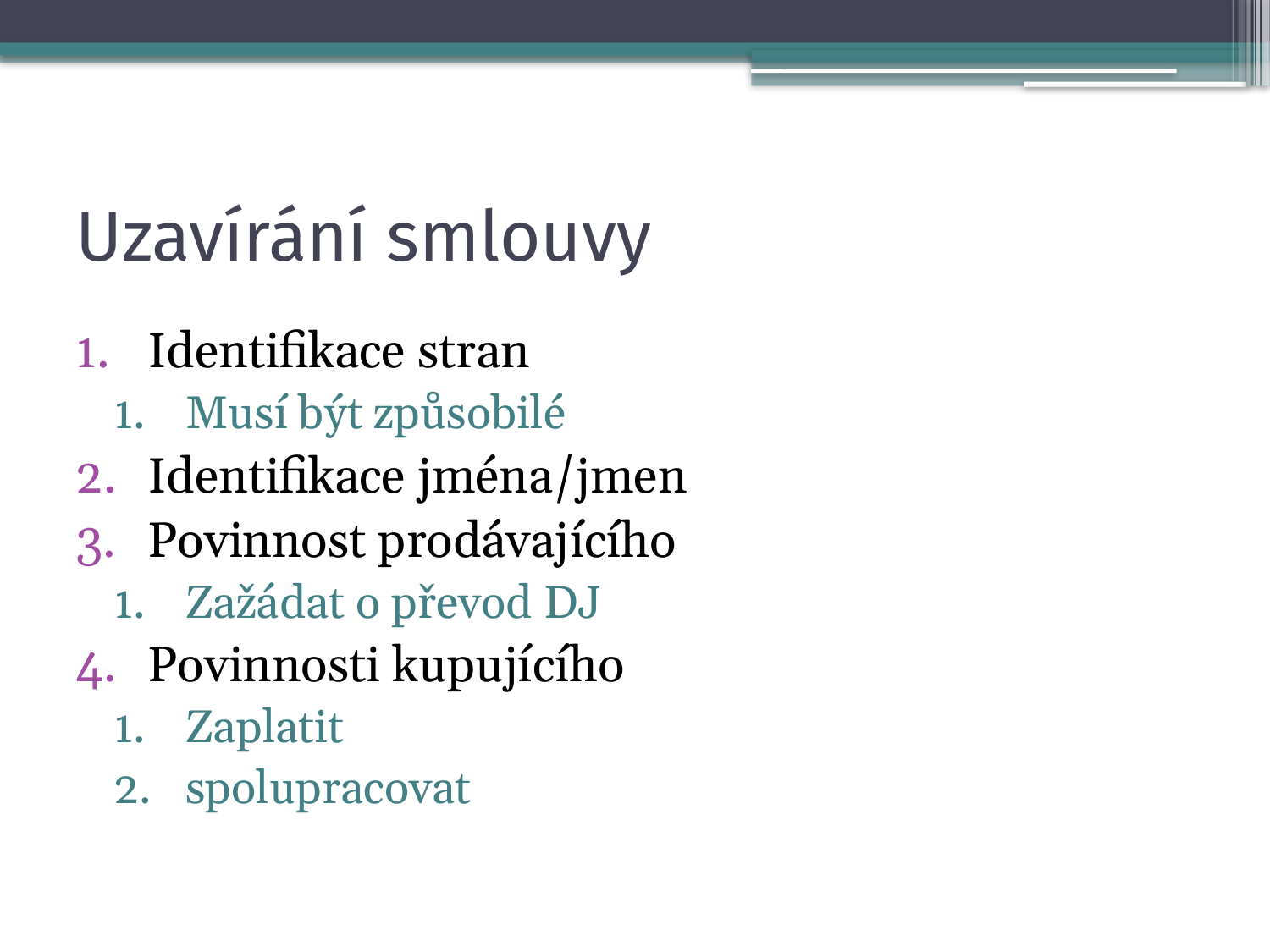

# Uzavírání smlouvy
Identifikace stran
Musí být způsobilé
Identifikace jména/jmen
Povinnost prodávajícího
Zažádat o převod DJ
Povinnosti kupujícího
Zaplatit
spolupracovat